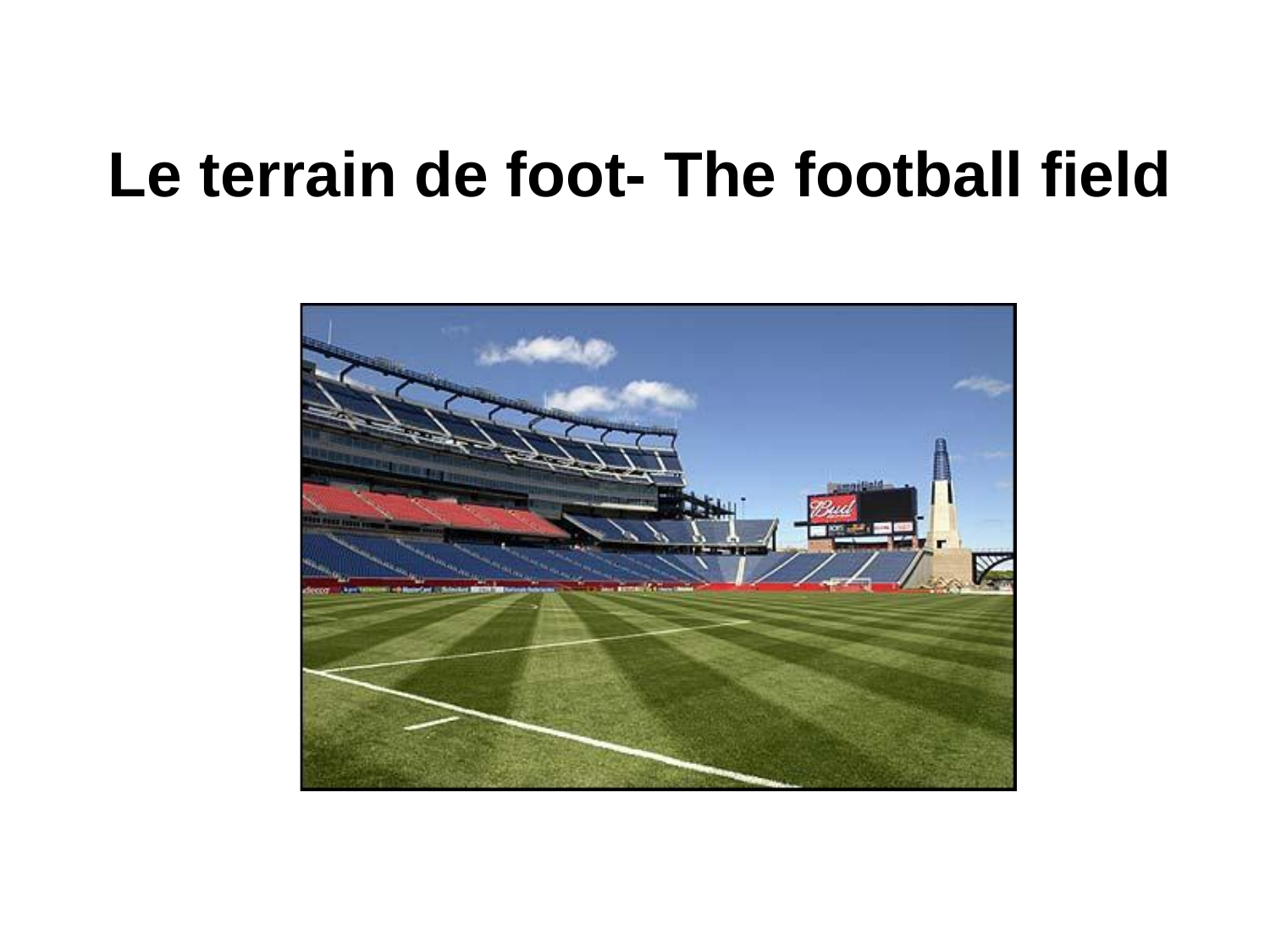

# Le terrain de foot- The football field